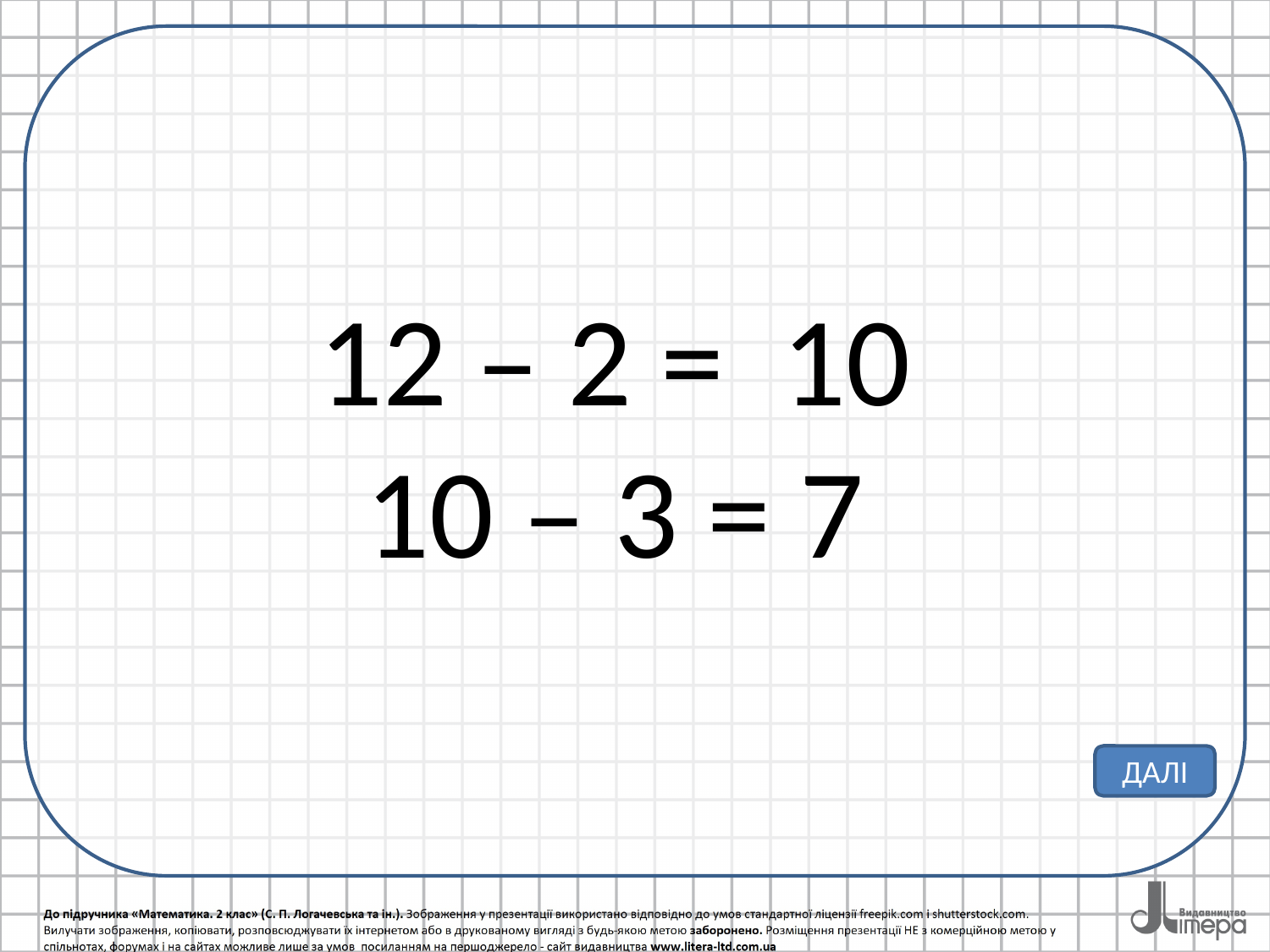

# 12 – 2 =  10 10 – 3 = 7
ДАЛІ